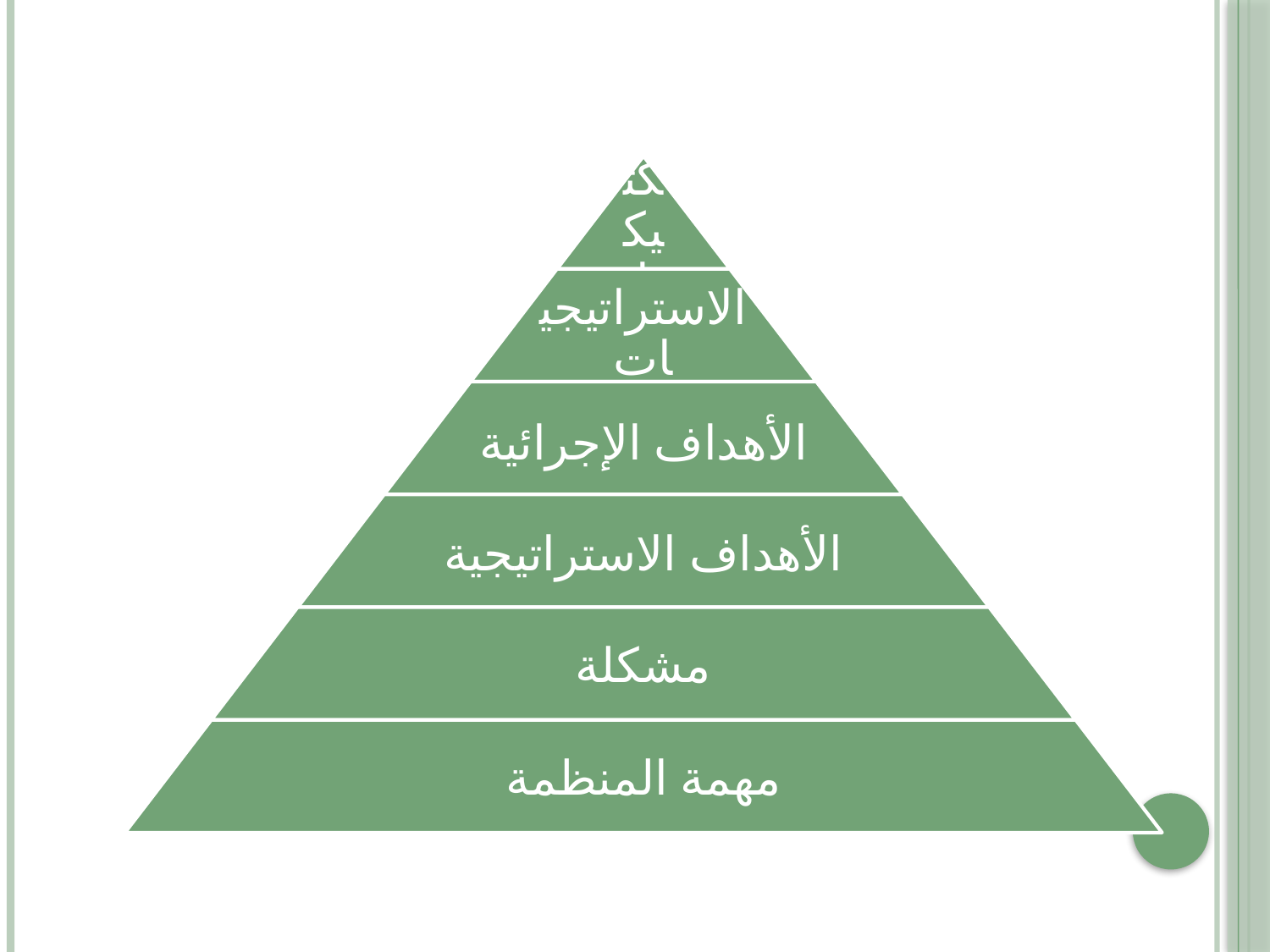

التكتيكات
الاستراتيجيات
الأهداف الإجرائية
الأهداف الاستراتيجية
مشكلة
مهمة المنظمة